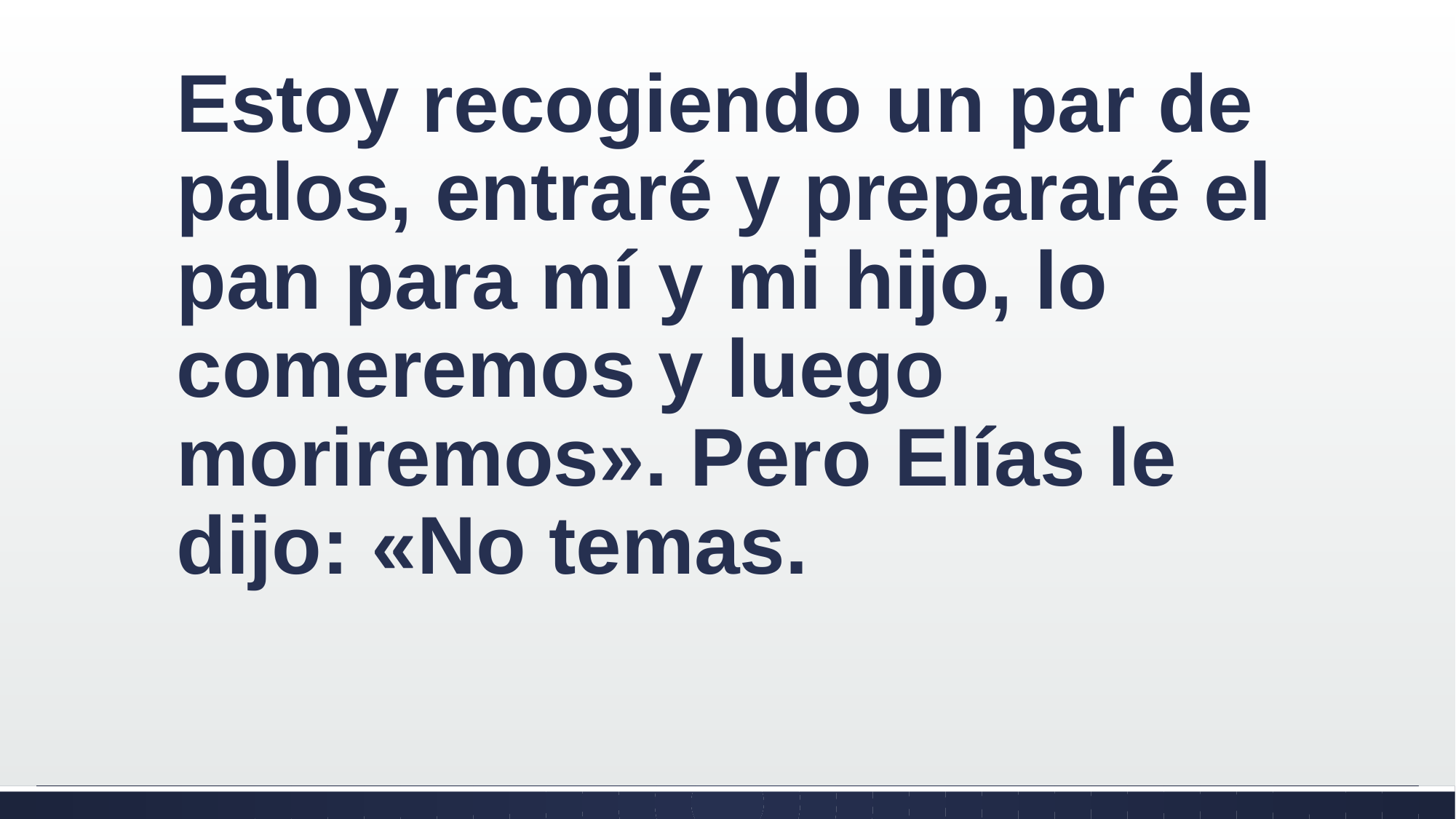

#
Estoy recogiendo un par de palos, entraré y prepararé el pan para mí y mi hijo, lo comeremos y luego moriremos». Pero Elías le dijo: «No temas.